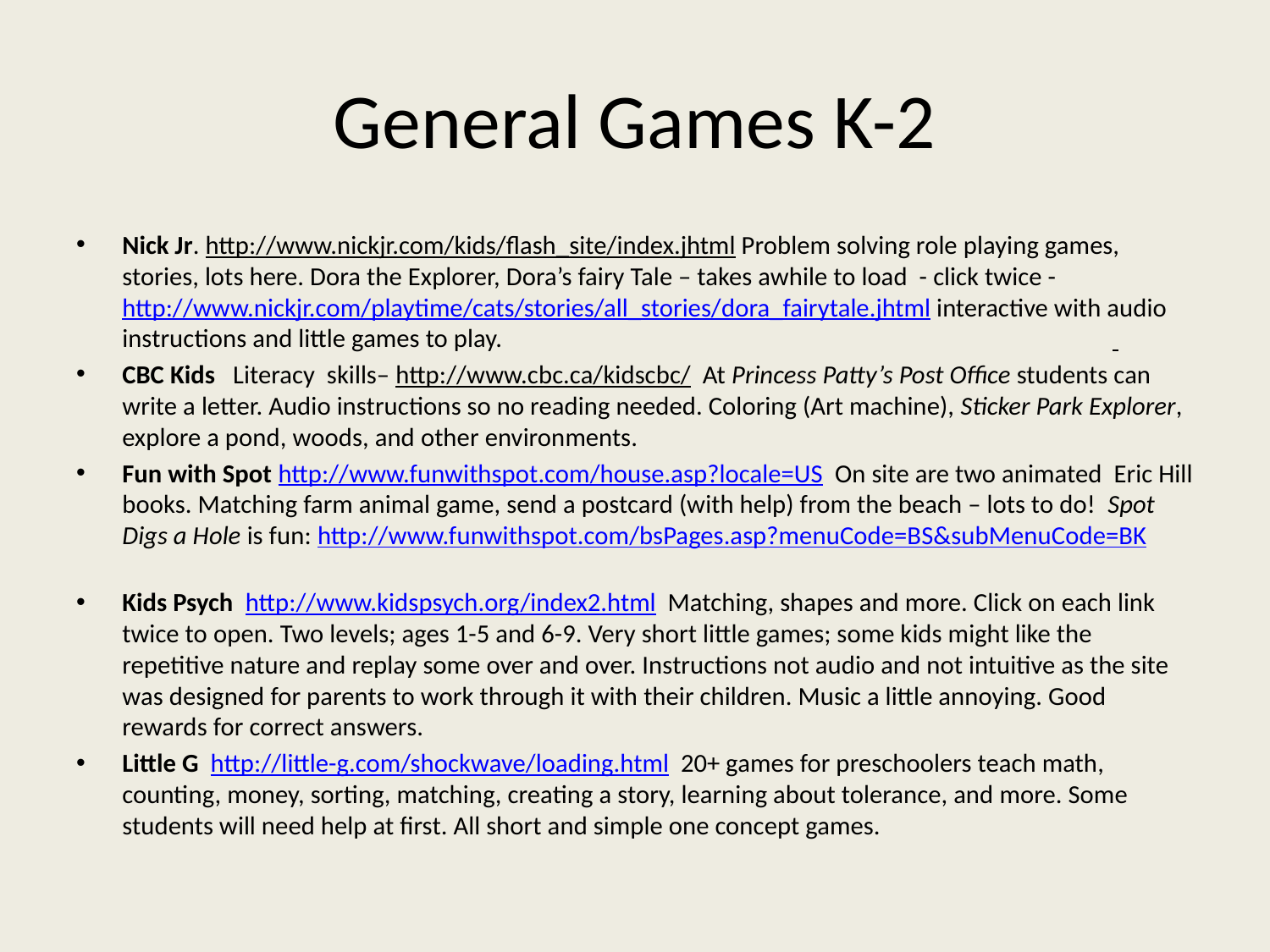

# General Games K-2
Nick Jr. http://www.nickjr.com/kids/flash_site/index.jhtml Problem solving role playing games, stories, lots here. Dora the Explorer, Dora’s fairy Tale – takes awhile to load  - click twice - http://www.nickjr.com/playtime/cats/stories/all_stories/dora_fairytale.jhtml interactive with audio instructions and little games to play.
CBC Kids   Literacy  skills– http://www.cbc.ca/kidscbc/  At Princess Patty’s Post Office students can write a letter. Audio instructions so no reading needed. Coloring (Art machine), Sticker Park Explorer, explore a pond, woods, and other environments.
Fun with Spot http://www.funwithspot.com/house.asp?locale=US  On site are two animated  Eric Hill books. Matching farm animal game, send a postcard (with help) from the beach – lots to do!  Spot Digs a Hole is fun: http://www.funwithspot.com/bsPages.asp?menuCode=BS&subMenuCode=BK
Kids Psych  http://www.kidspsych.org/index2.html  Matching, shapes and more. Click on each link twice to open. Two levels; ages 1-5 and 6-9. Very short little games; some kids might like the repetitive nature and replay some over and over. Instructions not audio and not intuitive as the site was designed for parents to work through it with their children. Music a little annoying. Good rewards for correct answers.
Little G  http://little-g.com/shockwave/loading.html  20+ games for preschoolers teach math, counting, money, sorting, matching, creating a story, learning about tolerance, and more. Some students will need help at first. All short and simple one concept games.